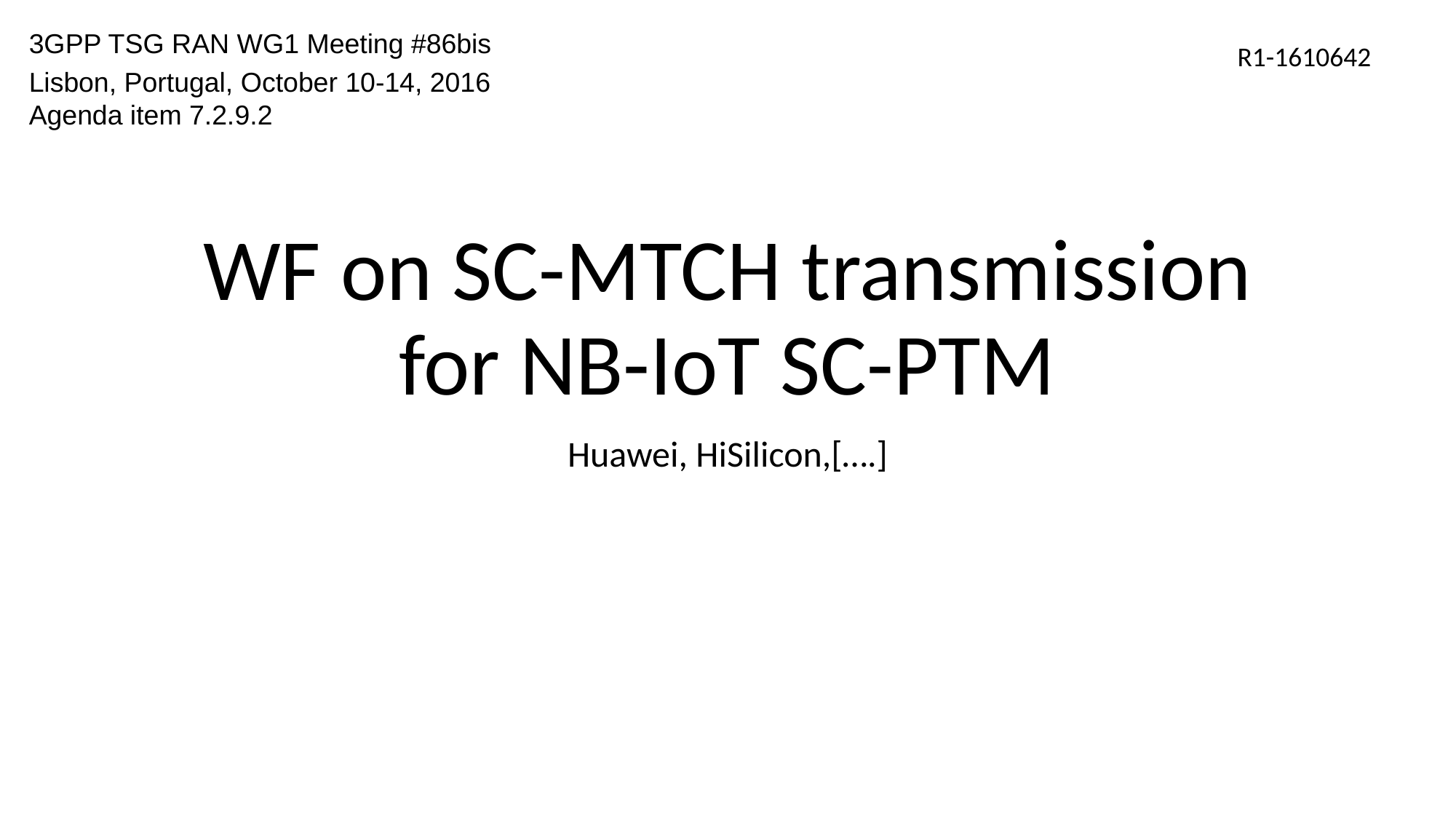

3GPP TSG RAN WG1 Meeting #86bis
Lisbon, Portugal, October 10-14, 2016
Agenda item 7.2.9.2
R1-1610642
# WF on SC-MTCH transmission for NB-IoT SC-PTM
Huawei, HiSilicon,[….]